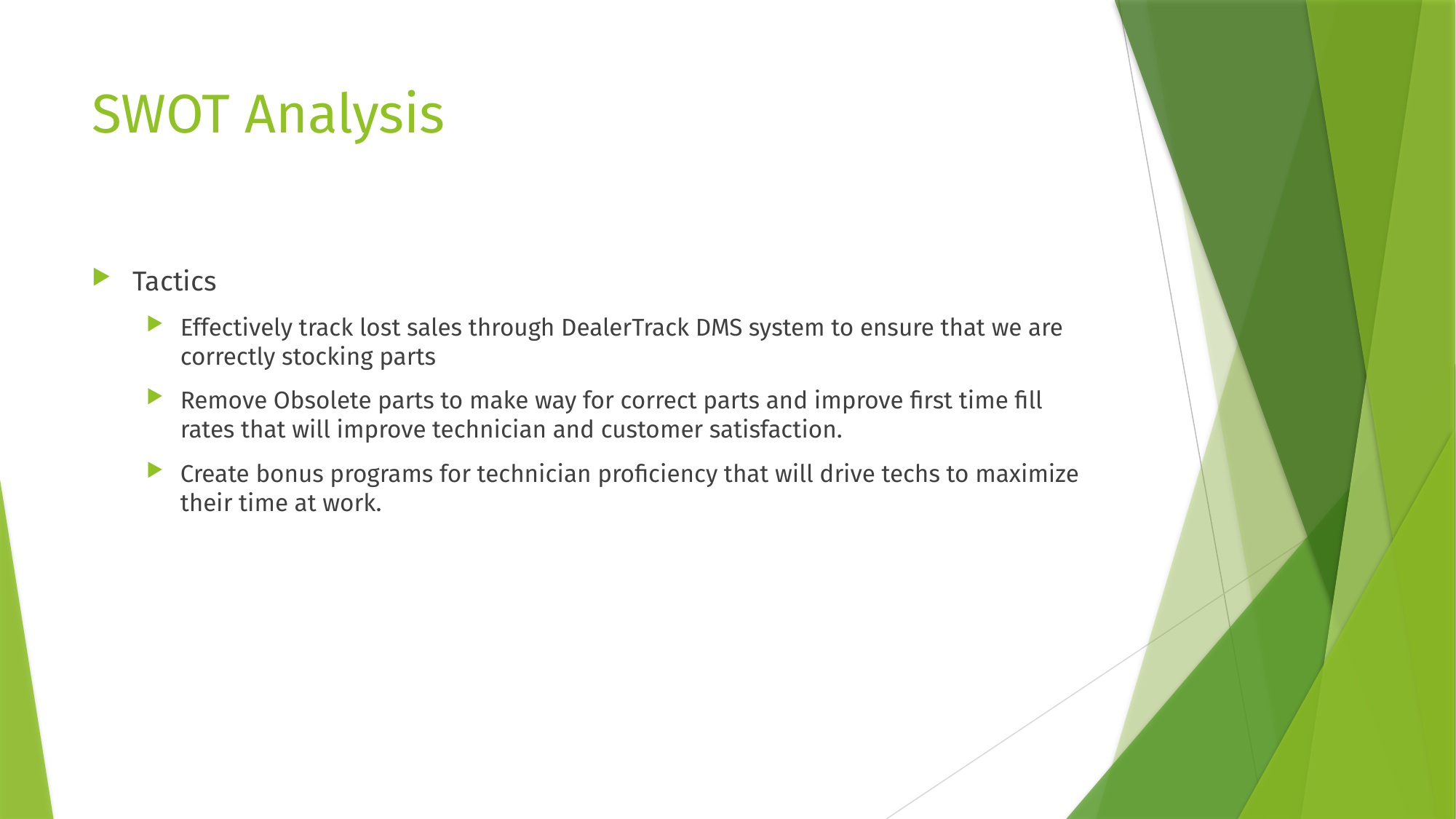

# SWOT Analysis
Tactics
Effectively track lost sales through DealerTrack DMS system to ensure that we are correctly stocking parts
Remove Obsolete parts to make way for correct parts and improve first time fill rates that will improve technician and customer satisfaction.
Create bonus programs for technician proficiency that will drive techs to maximize their time at work.